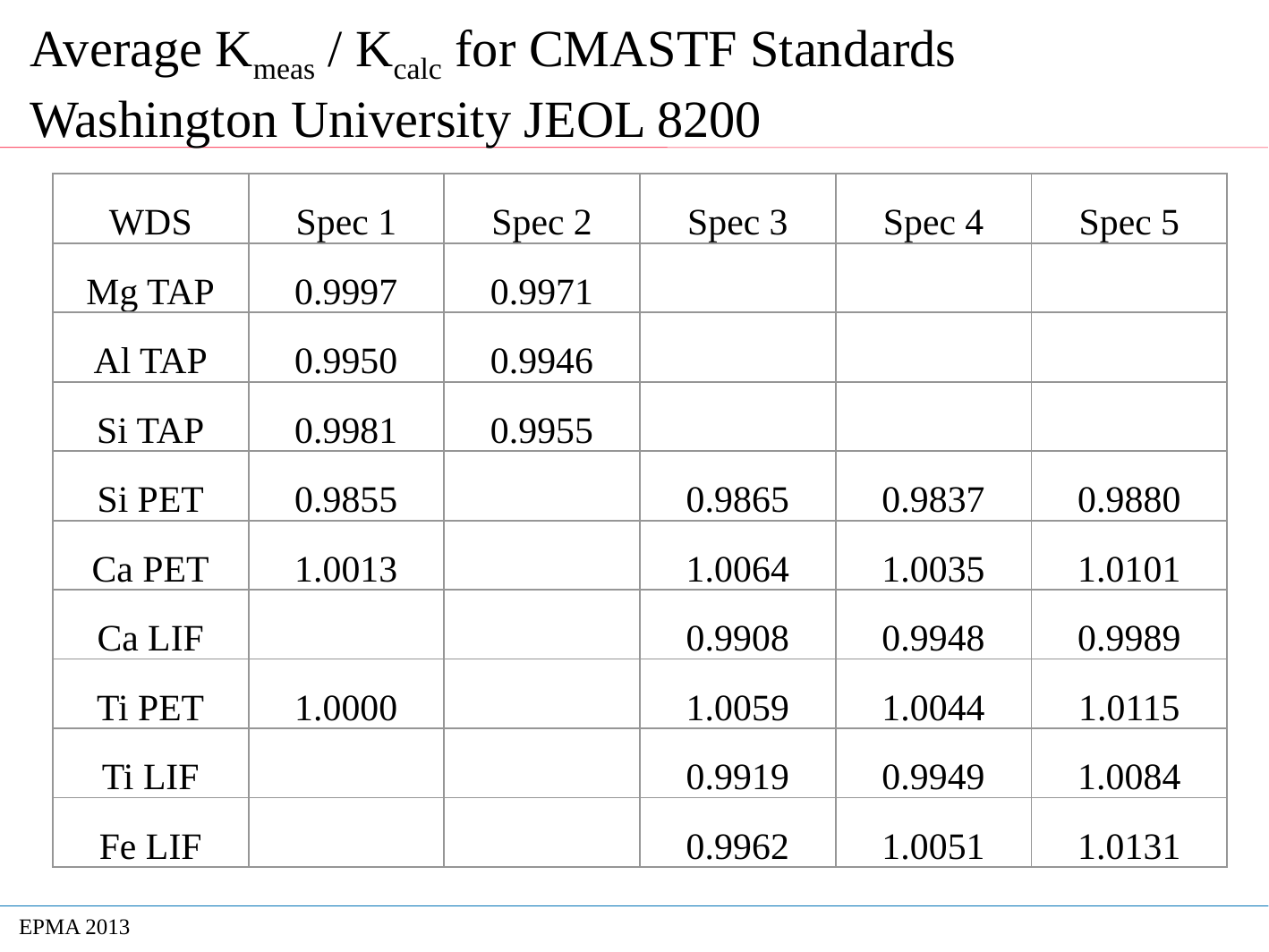

# Average Kmeas / Kcalc for CMASTF Standards Washington University JEOL 8200
| WDS | Spec 1 | Spec 2 | Spec 3 | Spec 4 | Spec 5 |
| --- | --- | --- | --- | --- | --- |
| Mg TAP | 0.9997 | 0.9971 |  |  |  |
| Al TAP | 0.9950 | 0.9946 |  |  |  |
| Si TAP | 0.9981 | 0.9955 |  |  |  |
| Si PET | 0.9855 |  | 0.9865 | 0.9837 | 0.9880 |
| Ca PET | 1.0013 |  | 1.0064 | 1.0035 | 1.0101 |
| Ca LIF |  |  | 0.9908 | 0.9948 | 0.9989 |
| Ti PET | 1.0000 |  | 1.0059 | 1.0044 | 1.0115 |
| Ti LIF |  |  | 0.9919 | 0.9949 | 1.0084 |
| Fe LIF |  |  | 0.9962 | 1.0051 | 1.0131 |
EPMA 2013